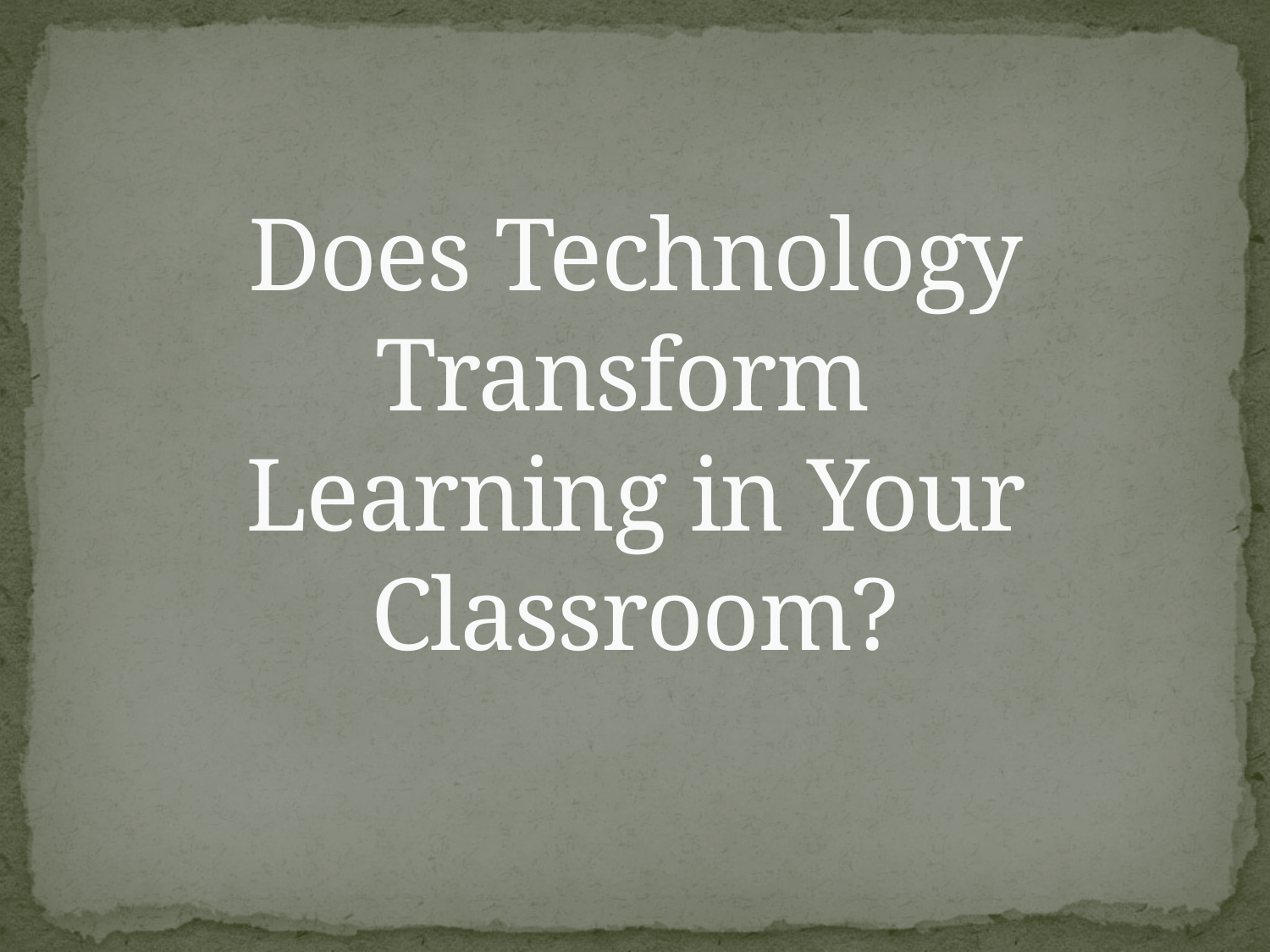

# Does Technology Transform Learning in Your Classroom?